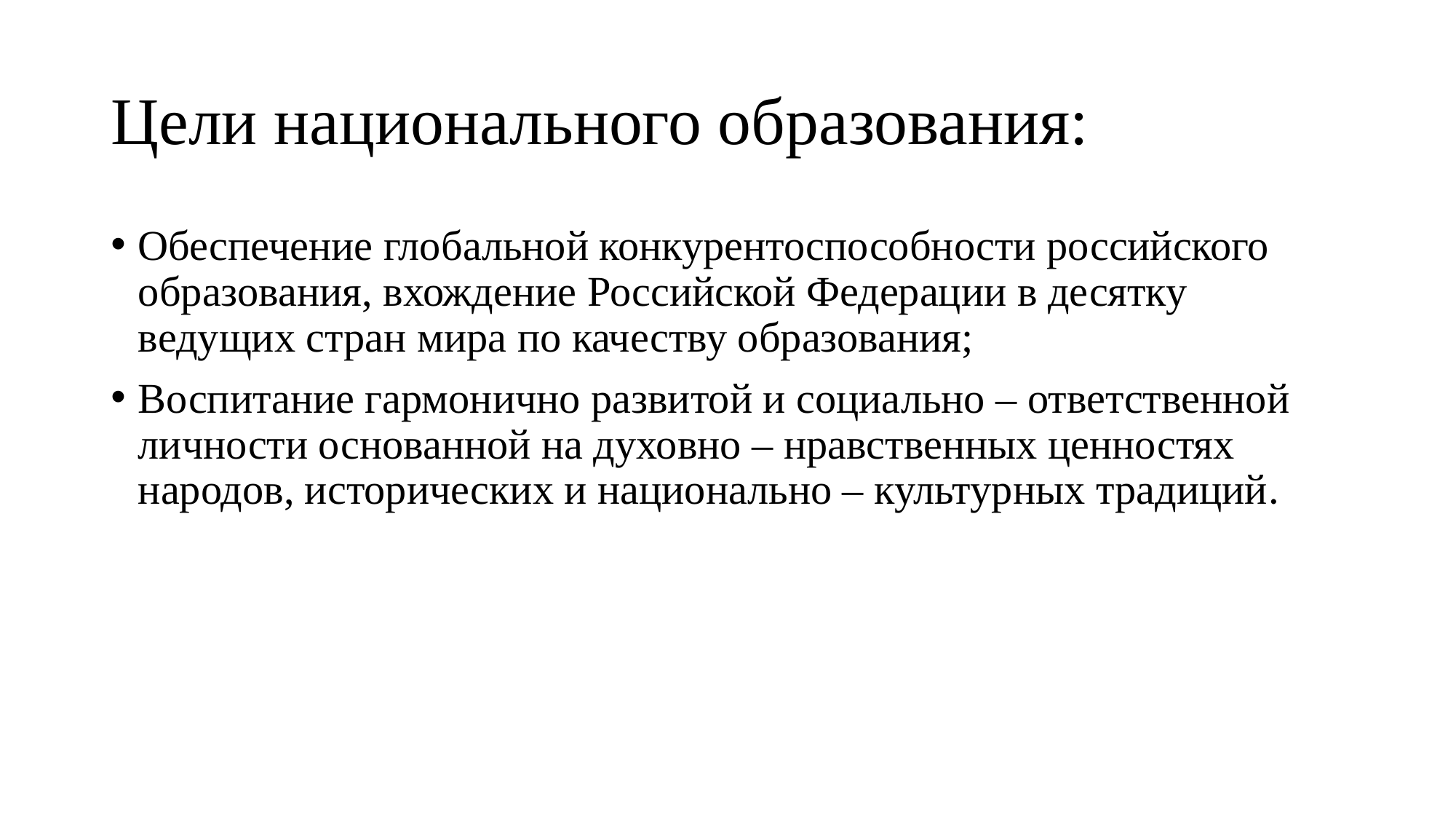

# Цели национального образования:
Обеспечение глобальной конкурентоспособности российского образования, вхождение Российской Федерации в десятку ведущих стран мира по качеству образования;
Воспитание гармонично развитой и социально – ответственной личности основанной на духовно – нравственных ценностях народов, исторических и национально – культурных традиций.